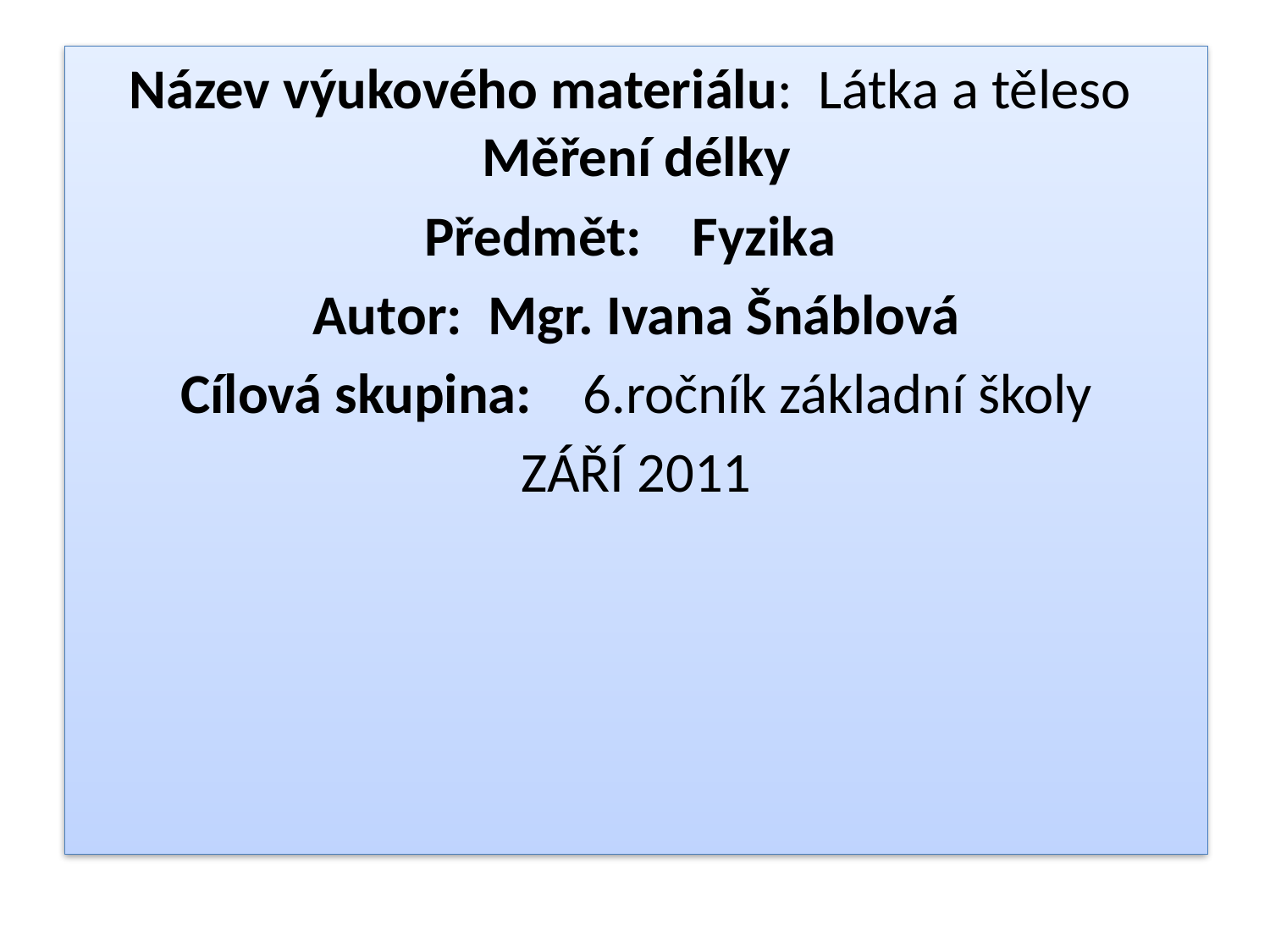

#
Název výukového materiálu:  Látka a těleso  Měření délky
Předmět:    Fyzika
Autor:  Mgr. Ivana Šnáblová
Cílová skupina:    6.ročník základní školy
ZÁŘÍ 2011